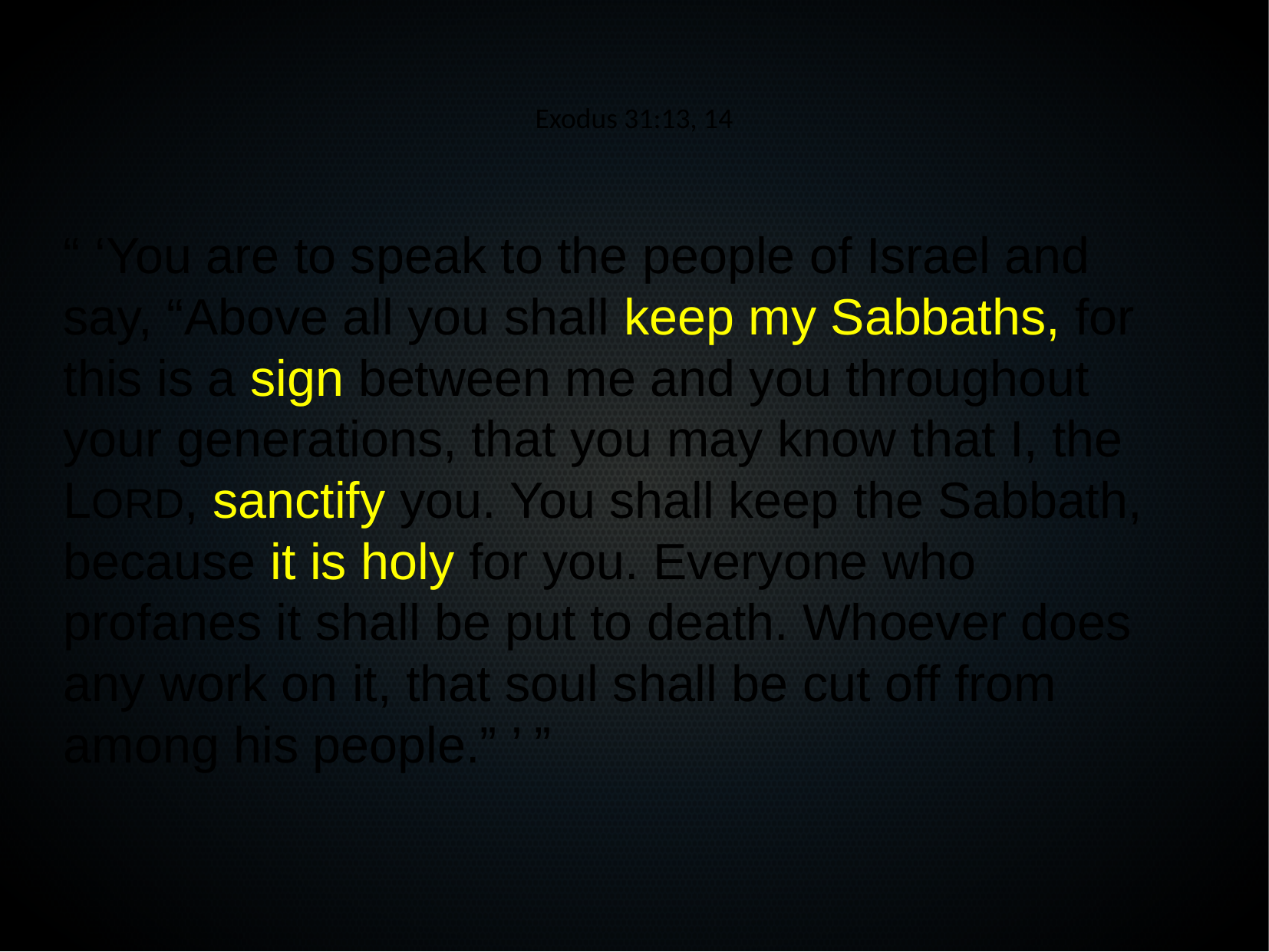

Exodus 31:13, 14
“ ‘You are to speak to the people of Israel and say, “Above all you shall keep my Sabbaths, for this is a sign between me and you throughout your generations, that you may know that I, the LORD, sanctify you. You shall keep the Sabbath, because it is holy for you. Everyone who profanes it shall be put to death. Whoever does any work on it, that soul shall be cut off from among his people.” ’ ”